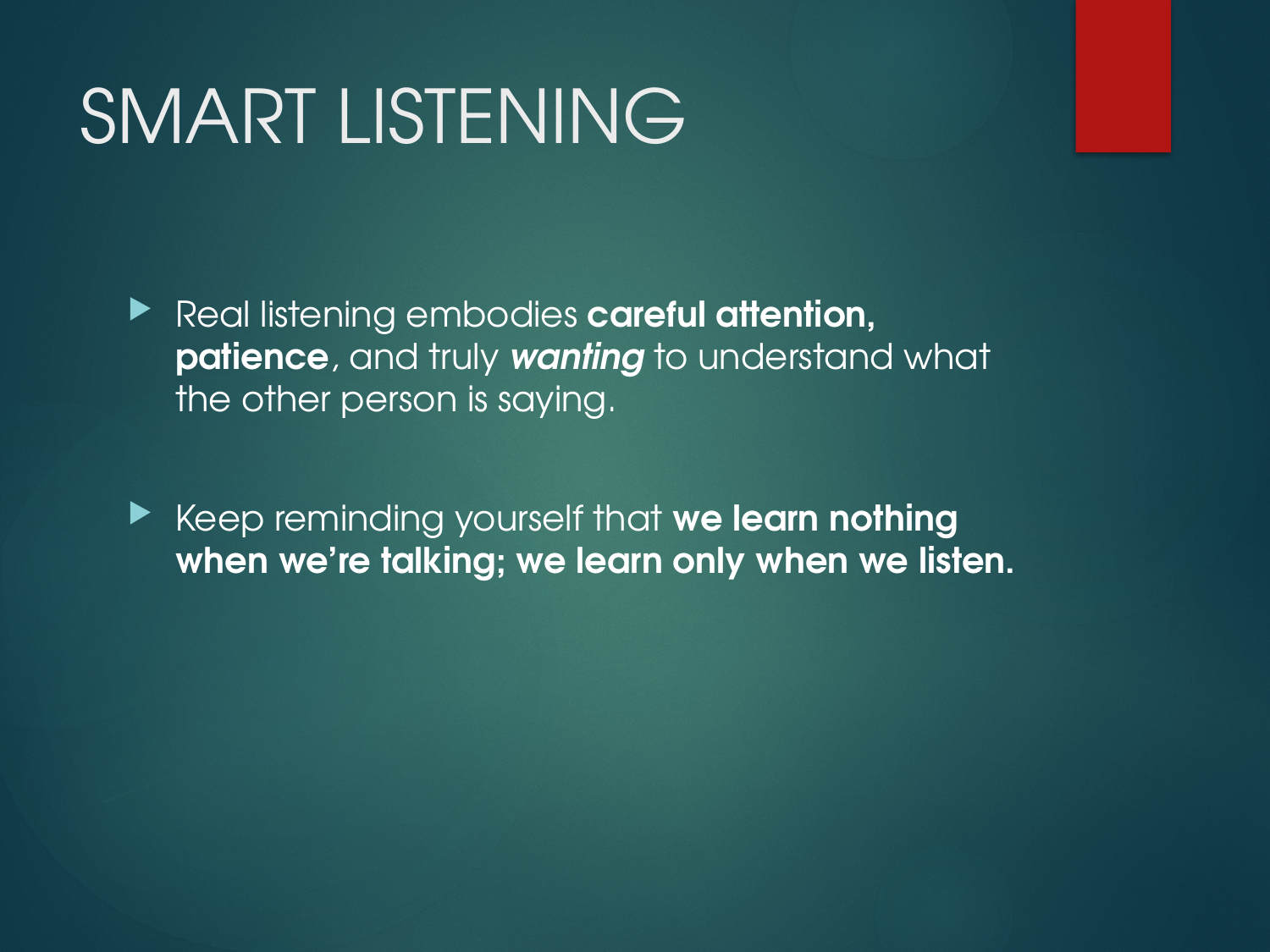

# SMART LISTENING
Real listening embodies careful attention, patience, and truly wanting to understand what the other person is saying.

Keep reminding yourself that we learn nothing when we’re talking; we learn only when we listen.